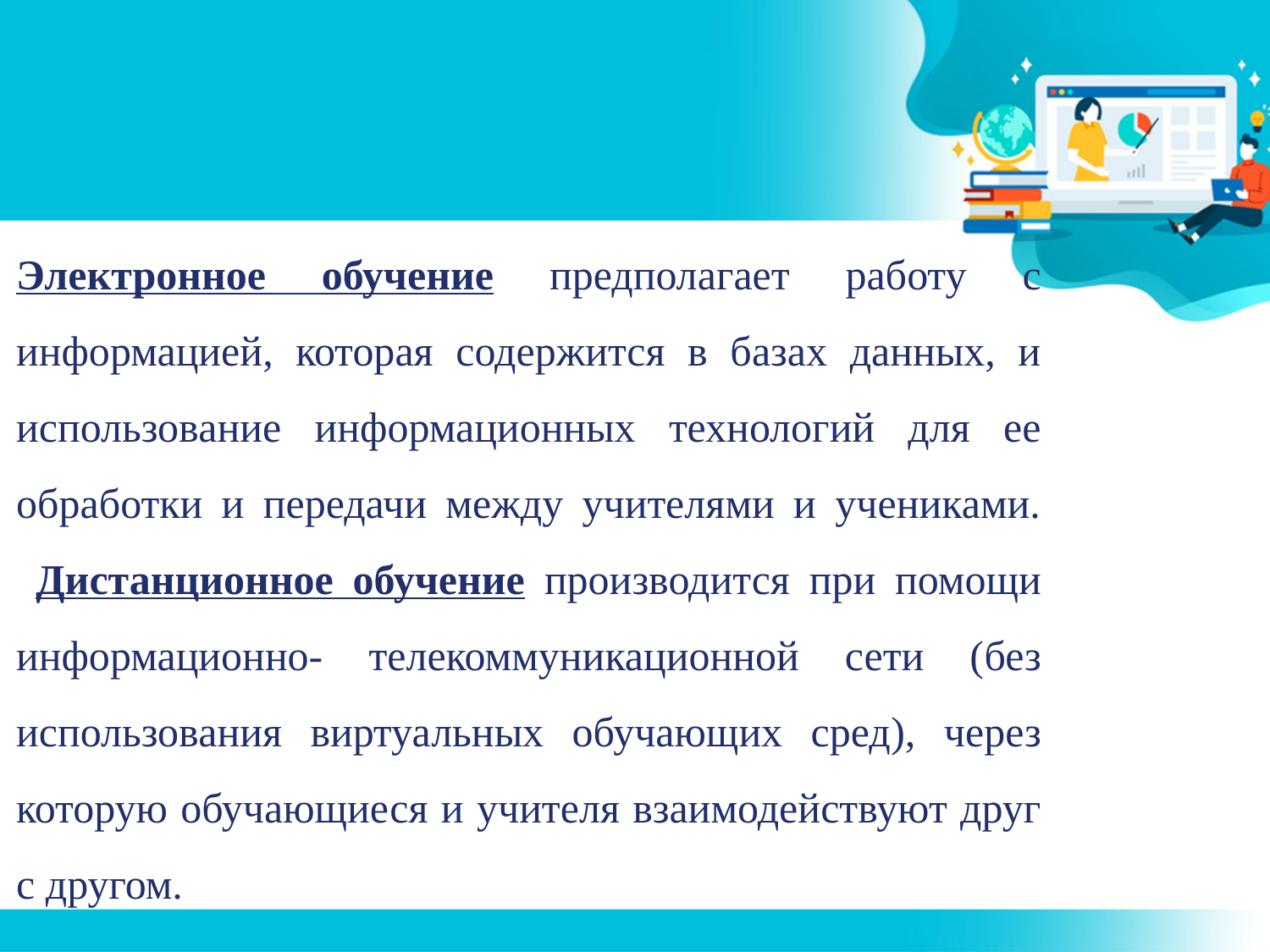

Электронное обучение предполагает работу с информацией, которая содержится в базах данных, и использование информационных технологий для ее обработки и передачи между учителями и учениками.
 Дистанционное обучение производится при помощи информационно- телекоммуникационной сети (без использования виртуальных обучающих сред), через которую обучающиеся и учителя взаимодействуют друг с другом.